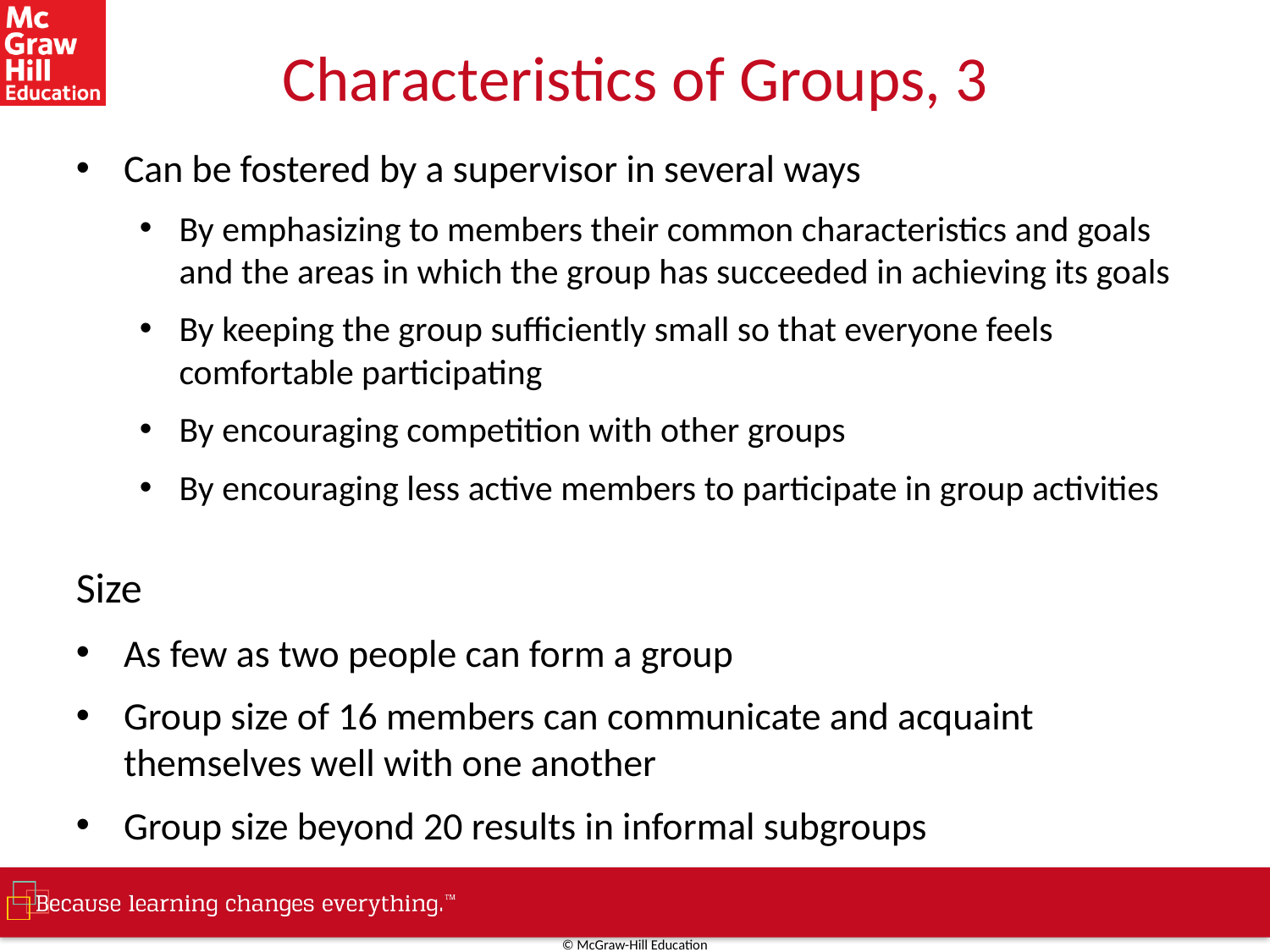

# Characteristics of Groups, 3
Can be fostered by a supervisor in several ways
By emphasizing to members their common characteristics and goals and the areas in which the group has succeeded in achieving its goals
By keeping the group sufficiently small so that everyone feels comfortable participating
By encouraging competition with other groups
By encouraging less active members to participate in group activities

Size
As few as two people can form a group
Group size of 16 members can communicate and acquaint themselves well with one another
Group size beyond 20 results in informal subgroups